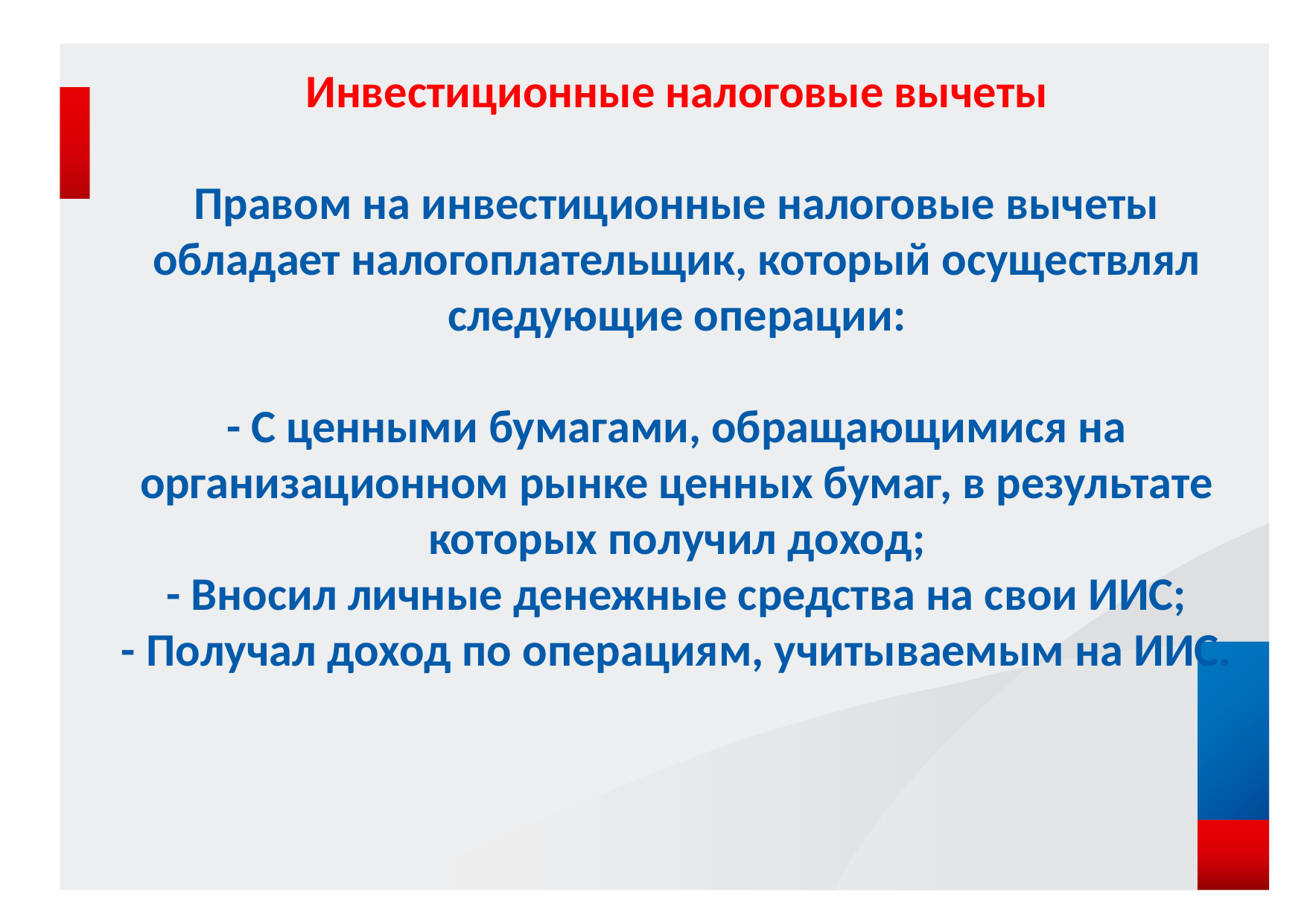

Инвестиционные налоговые вычеты

Правом на инвестиционные налоговые вычеты обладает налогоплательщик, который осуществлял следующие операции:

- С ценными бумагами, обращающимися на организационном рынке ценных бумаг, в результате которых получил доход;
- Вносил личные денежные средства на свои ИИС;
- Получал доход по операциям, учитываемым на ИИС.